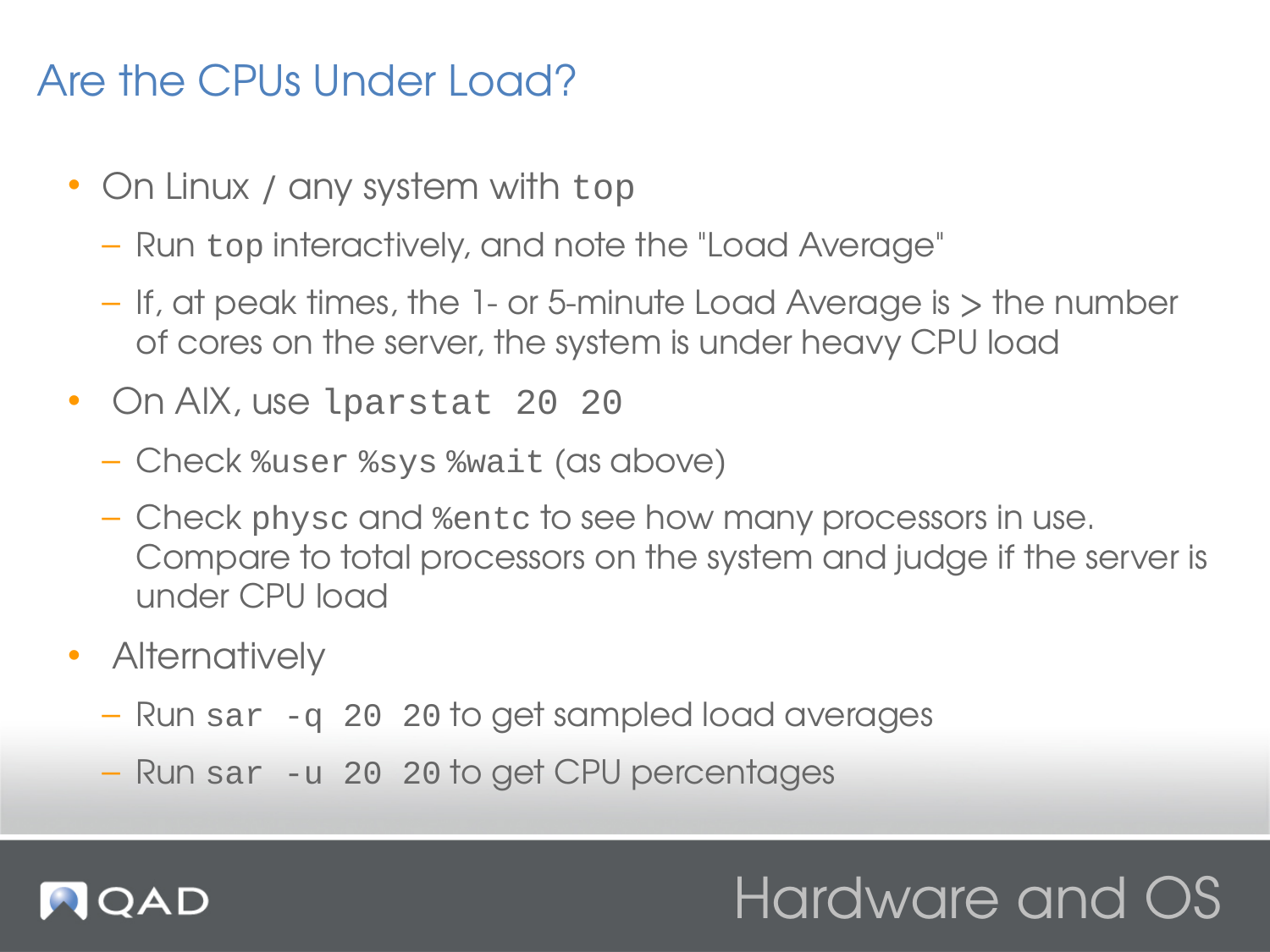

Are the CPUs Under Load?
On Linux / any system with top
Run top interactively, and note the "Load Average"
If, at peak times, the 1- or 5-minute Load Average is > the number of cores on the server, the system is under heavy CPU load
 On AIX, use lparstat 20 20
Check %user %sys %wait (as above)
Check physc and %entc to see how many processors in use. Compare to total processors on the system and judge if the server is under CPU load
 Alternatively
Run sar -q 20 20 to get sampled load averages
Run sar -u 20 20 to get CPU percentages

# Hardware and OS